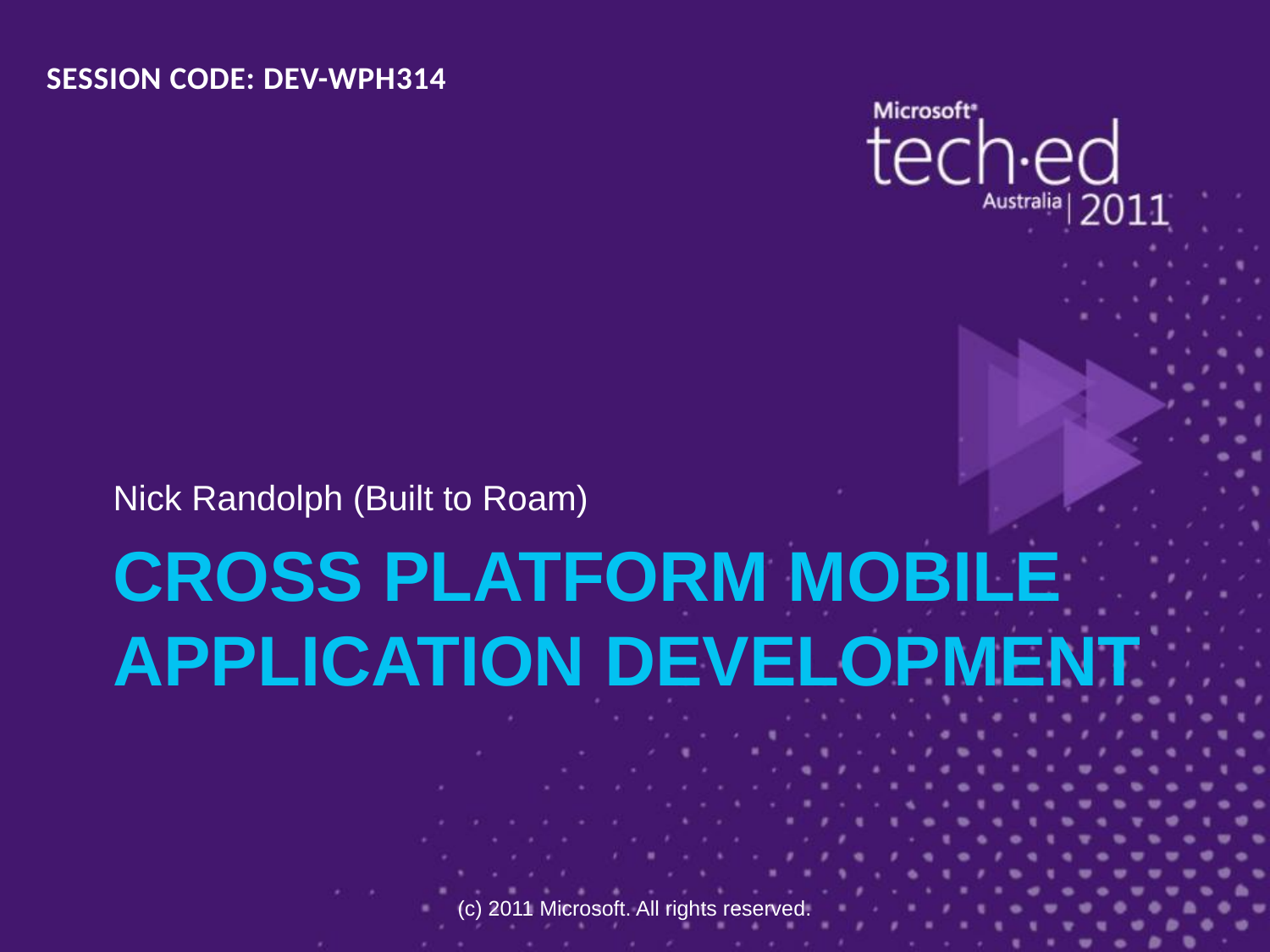

SESSION CODE: DEV-WPH314
Nick Randolph (Built to Roam)
# Cross platform mobile application development
(c) 2011 Microsoft. All rights reserved.